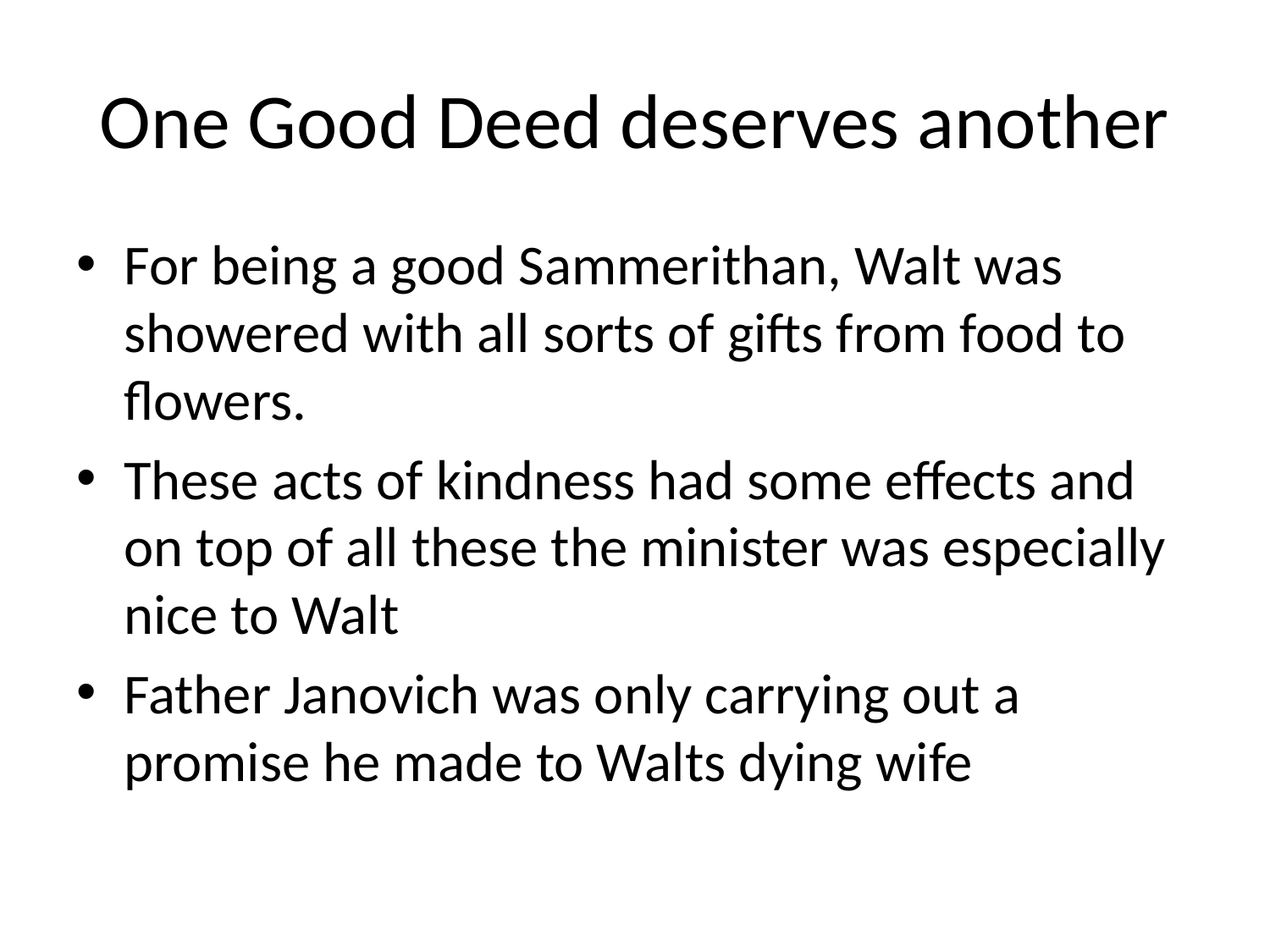

# One Good Deed deserves another
For being a good Sammerithan, Walt was showered with all sorts of gifts from food to flowers.
These acts of kindness had some effects and on top of all these the minister was especially nice to Walt
Father Janovich was only carrying out a promise he made to Walts dying wife